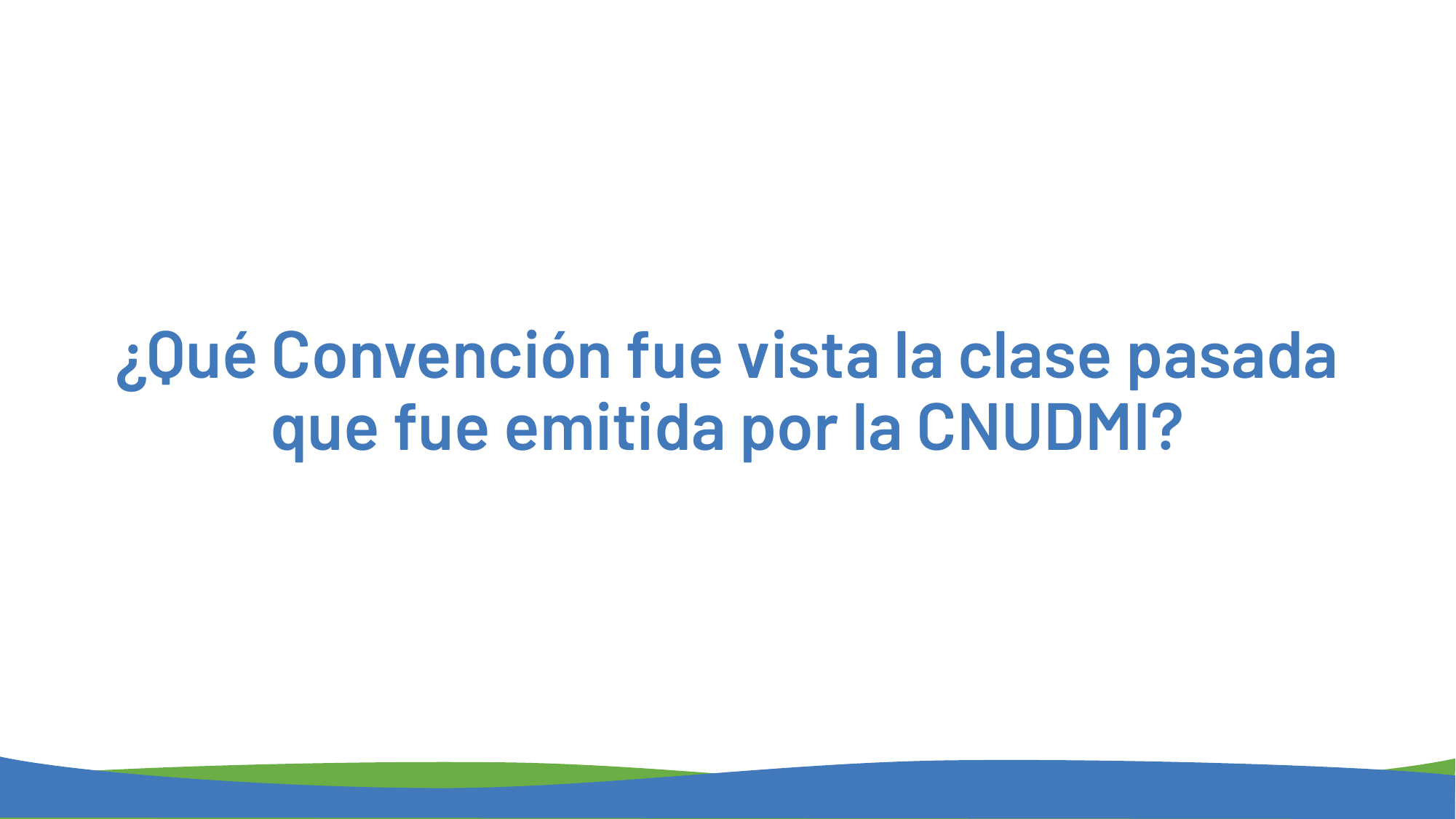

# ¿Qué Convención fue vista la clase pasada que fue emitida por la CNUDMI?